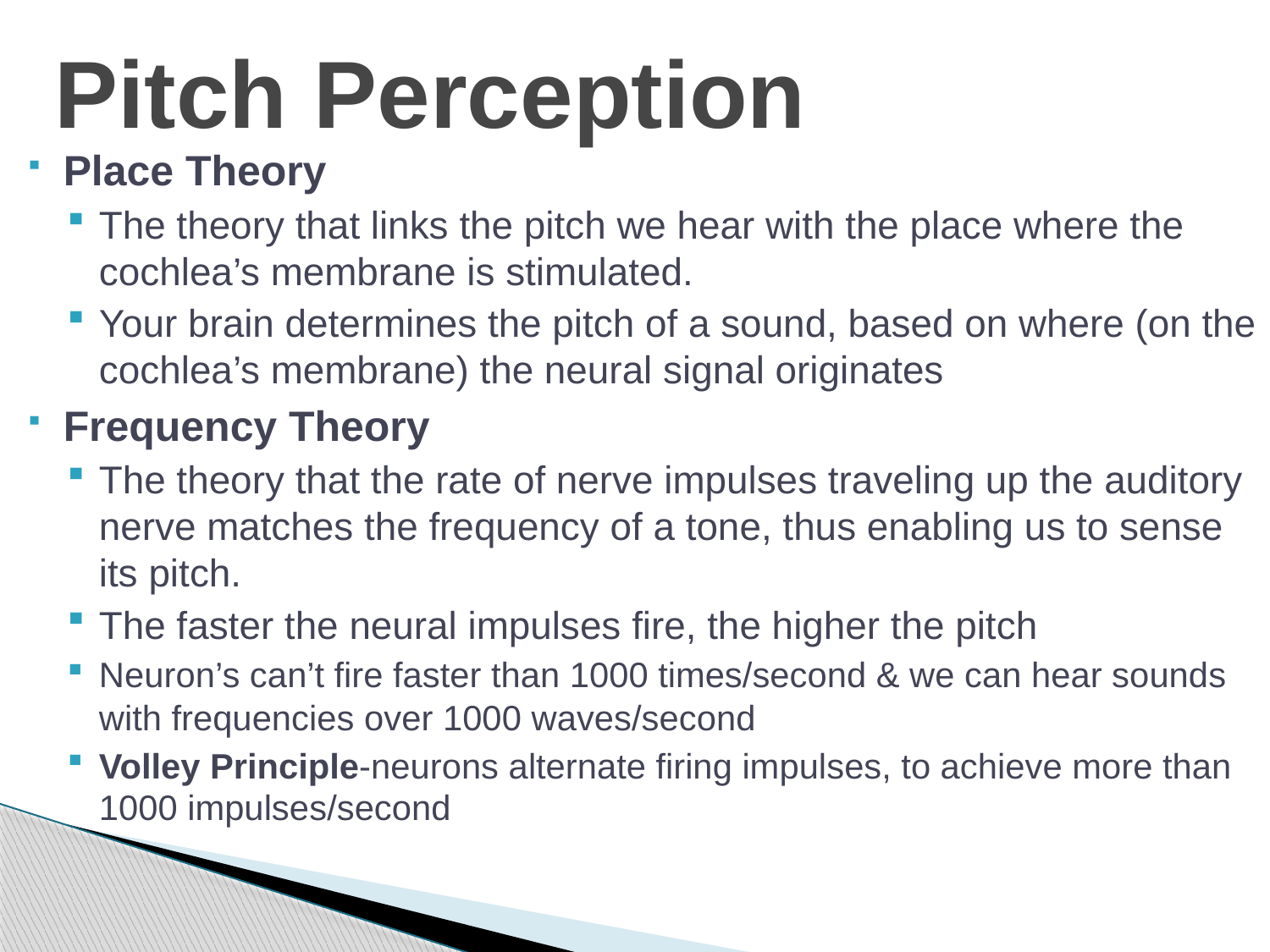

# Pitch Perception
Place Theory
The theory that links the pitch we hear with the place where the cochlea’s membrane is stimulated.
Your brain determines the pitch of a sound, based on where (on the cochlea’s membrane) the neural signal originates
Frequency Theory
The theory that the rate of nerve impulses traveling up the auditory nerve matches the frequency of a tone, thus enabling us to sense its pitch.
The faster the neural impulses fire, the higher the pitch
Neuron’s can’t fire faster than 1000 times/second & we can hear sounds with frequencies over 1000 waves/second
Volley Principle-neurons alternate firing impulses, to achieve more than 1000 impulses/second